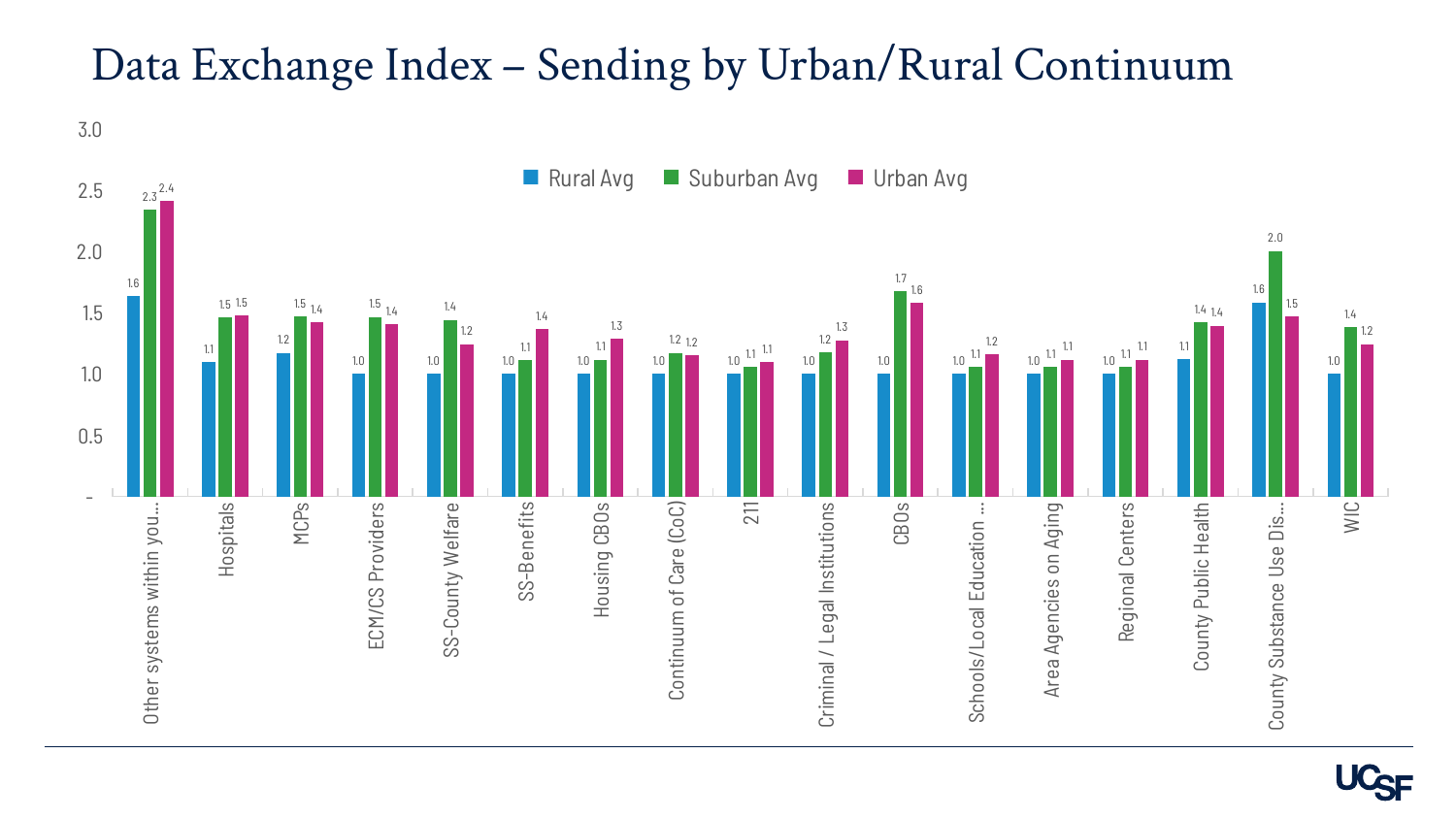

# Data Exchange Index – Sending by Urban/Rural Continuum

### Chart

| Category |  Rural Avg  |  Suburban Avg  |  Urban Avg  |
|---|---|---|---|
| Other systems within your department/division | 1.63333333333333 | 2.34 | 2.40909090909091 |
| Hospitals | 1.0952380952381 | 1.46 | 1.47692307692308 |
| MCPs | 1.16981132075472 | 1.46666666666667 | 1.42105263157895 |
| ECM/CS Providers | 1.0 | 1.46341463414634 | 1.40322580645161 |
| SS-County Welfare | 1.0 | 1.44186046511628 | 1.24193548387097 |
| SS-Benefits | 1.0 | 1.11111111111111 | 1.36507936507937 |
| Housing CBOs | 1.0 | 1.11428571428571 | 1.28571428571429 |
| Continuum of Care (CoC) | 1.0 | 1.17142857142857 | 1.15254237288136 |
| 211 | 1.0 | 1.05714285714286 | 1.09677419354839 |
| Criminal / Legal Institutions | 1.0 | 1.175 | 1.2741935483871 |
| CBOs | 1.0 | 1.67391304347826 | 1.578125 |
| Schools/Local Education Agencies (LEAs) | 1.0 | 1.05714285714286 | 1.16129032258065 |
| Area Agencies on Aging | 1.0 | 1.05714285714286 | 1.11475409836066 |
| Regional Centers | 1.0 | 1.05714285714286 | 1.11475409836066 |
| County Public Health | 1.1219512195122 | 1.41860465116279 | 1.39344262295082 |
| County Substance Use Disorder (SUD) Services | 1.58333333333333 | 2.0 | 1.46666666666667 |
| WIC | 1.0 | 1.38095238095238 | 1.24137931034483 |